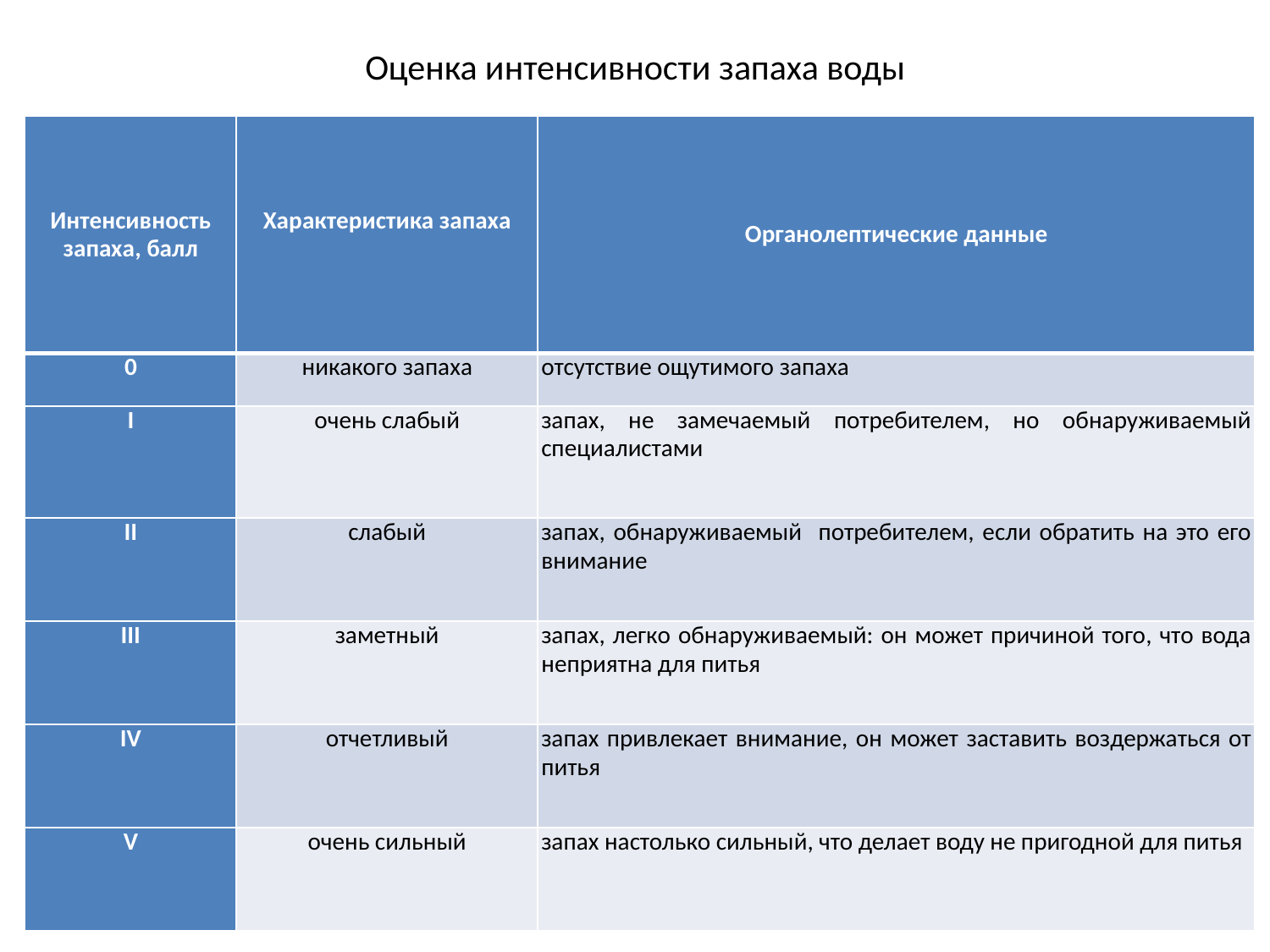

# Оценка интенсивности запаха воды
| Интенсив­ность запаха, балл | Характери­стика запаха | Органолептические данные |
| --- | --- | --- |
| 0 | никакого запаха | отсутствие ощутимого запаха |
| I | очень слабый | запах, не замечаемый потребителем, но обнаруживаемый специалистами |
| II | слабый | запах, обнаруживаемый потребителем, если обратить на это его внимание |
| III | заметный | запах, легко обнаруживаемый: он может причиной того, что вода неприятна для питья |
| IV | отчетливый | запах привлекает внимание, он может заставить воздержаться от питья |
| V | очень сильный | запах настолько сильный, что делает воду не пригодной для питья |